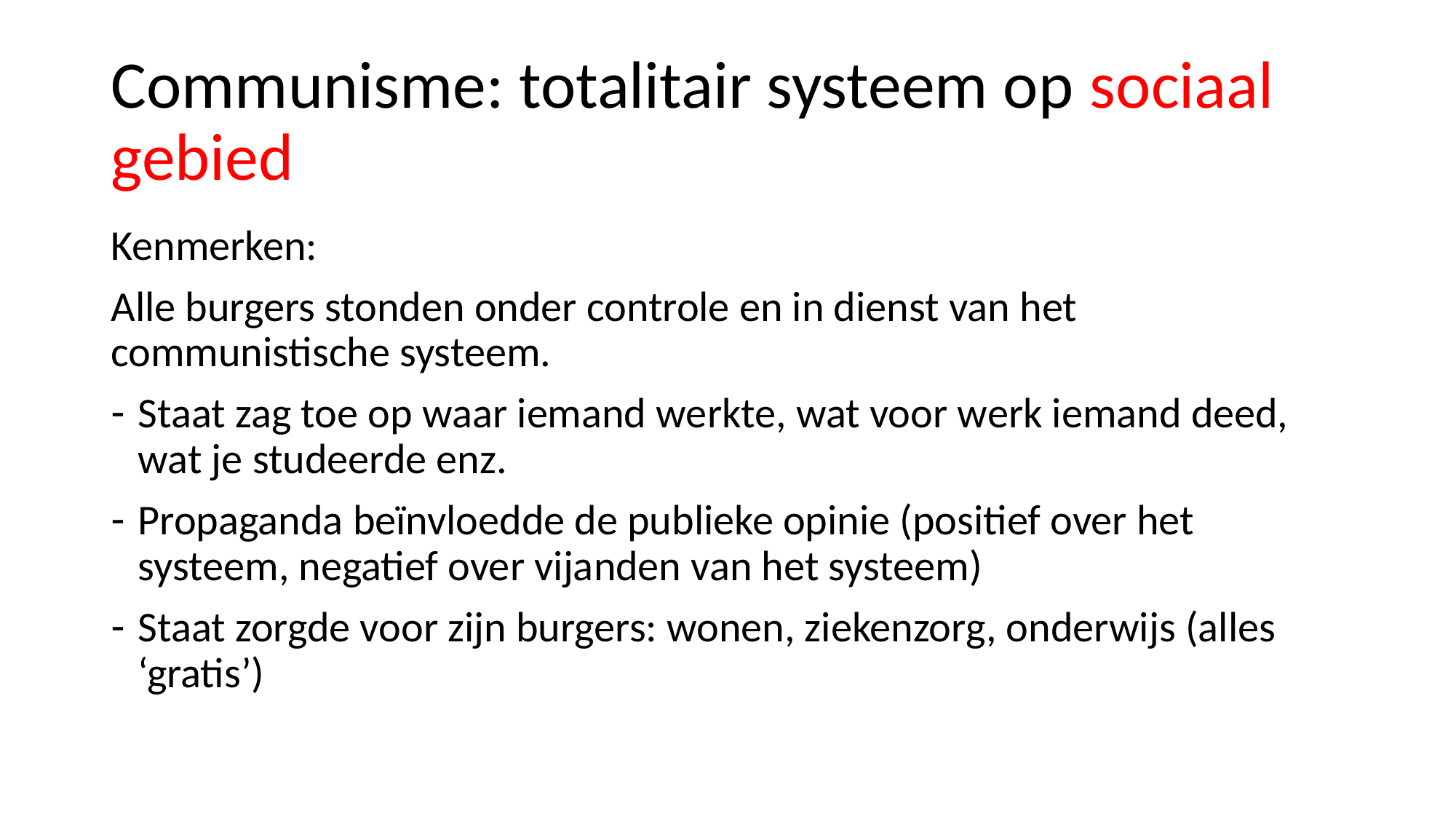

# Communisme: totalitair systeem op sociaal gebied
Kenmerken:
Alle burgers stonden onder controle en in dienst van het communistische systeem.
Staat zag toe op waar iemand werkte, wat voor werk iemand deed, wat je studeerde enz.
Propaganda beïnvloedde de publieke opinie (positief over het systeem, negatief over vijanden van het systeem)
Staat zorgde voor zijn burgers: wonen, ziekenzorg, onderwijs (alles ‘gratis’)